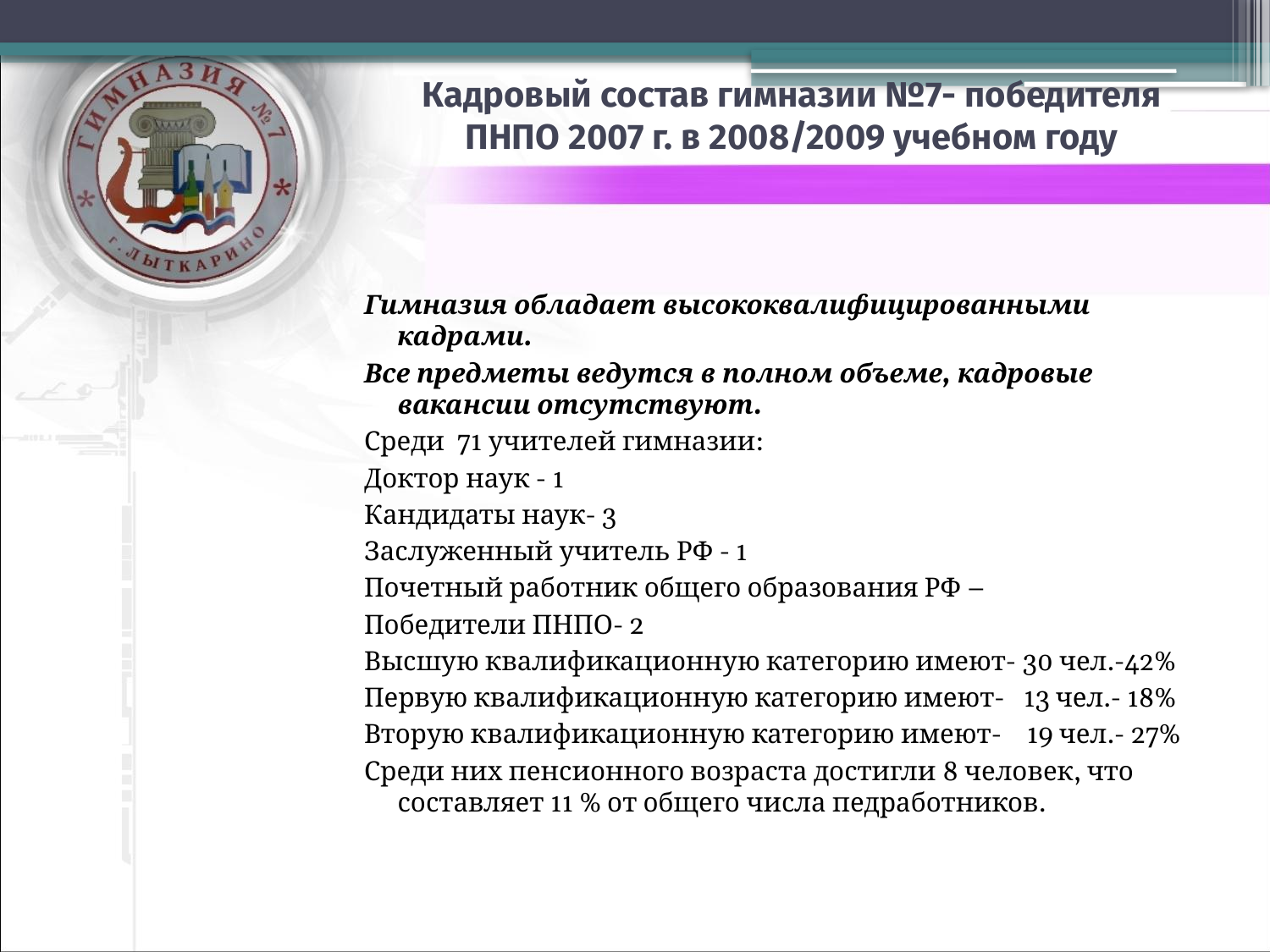

# Кадровый состав гимназии №7- победителя ПНПО 2007 г. в 2008/2009 учебном году

Гимназия обладает высококвалифицированными кадрами.
Все предметы ведутся в полном объеме, кадровые вакансии отсутствуют.
Среди  71 учителей гимназии:
Доктор наук - 1
Кандидаты наук- 3
Заслуженный учитель РФ - 1
Почетный работник общего образования РФ –
Победители ПНПО- 2
Высшую квалификационную категорию имеют- 30 чел.-42%
Первую квалификационную категорию имеют-   13 чел.- 18%
Вторую квалификационную категорию имеют-    19 чел.- 27%
Среди них пенсионного возраста достигли 8 человек, что составляет 11 % от общего числа педработников.